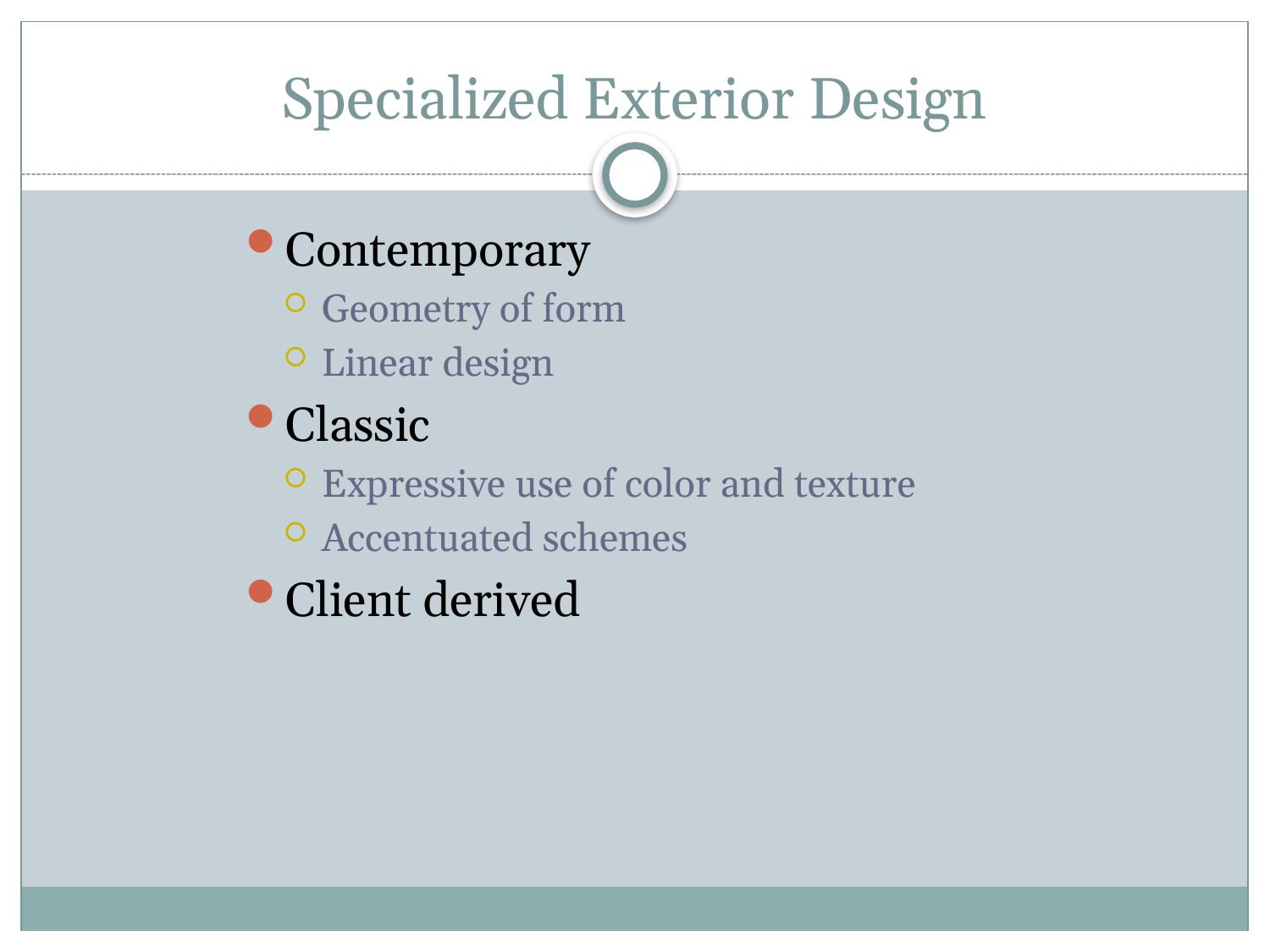

# Specialized Exterior Design
Contemporary
Geometry of form
Linear design
Classic
Expressive use of color and texture
Accentuated schemes
Client derived